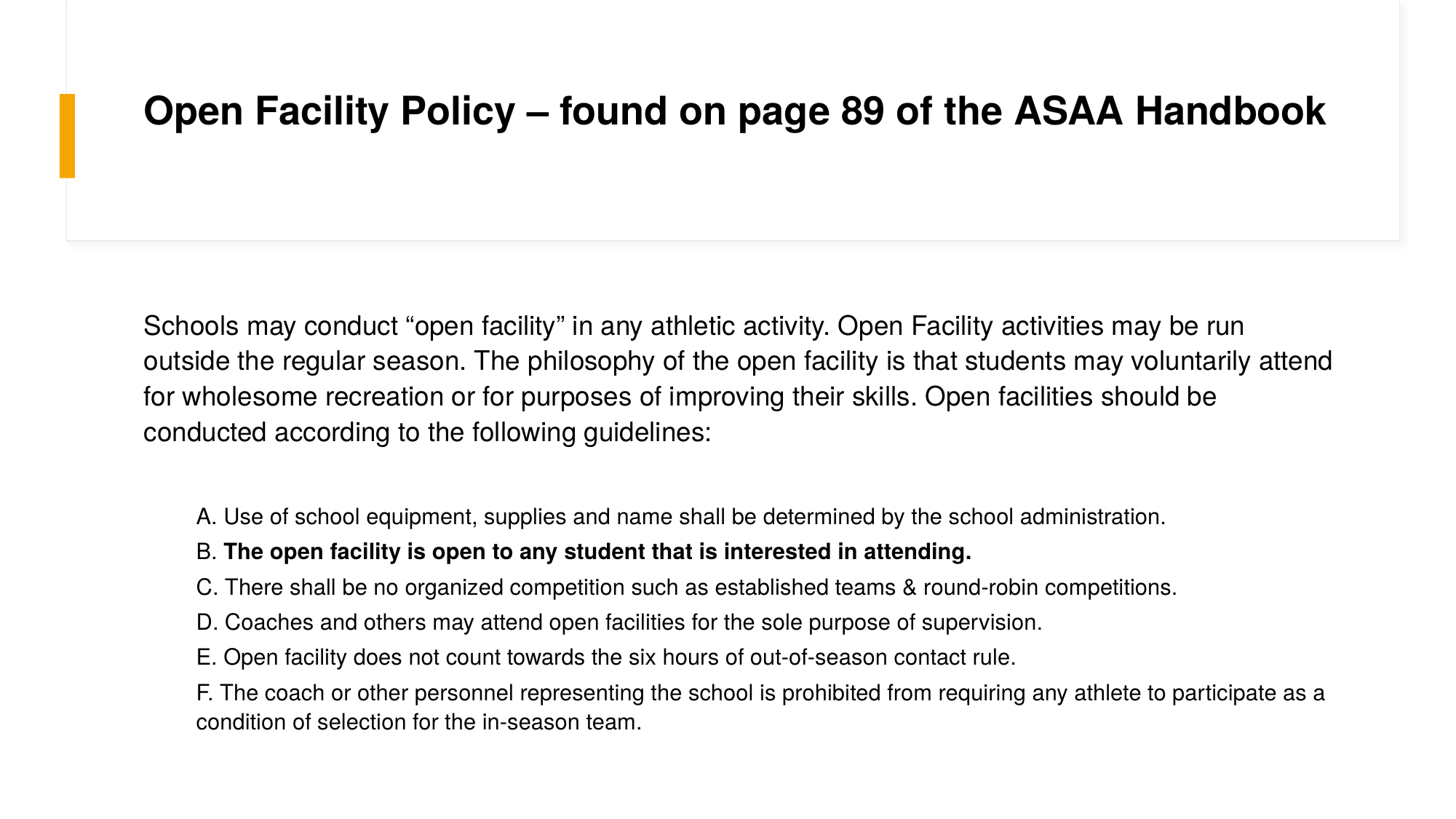

# Open Facility Policy – found on page 89 of the ASAA Handbook
Schools may conduct “open facility” in any athletic activity. Open Facility activities may be run outside the regular season. The philosophy of the open facility is that students may voluntarily attend for wholesome recreation or for purposes of improving their skills. Open facilities should be conducted according to the following guidelines:

A. Use of school equipment, supplies and name shall be determined by the school administration.
B. The open facility is open to any student that is interested in attending.
C. There shall be no organized competition such as established teams & round-robin competitions.
D. Coaches and others may attend open facilities for the sole purpose of supervision.
E. Open facility does not count towards the six hours of out-of-season contact rule.
F. The coach or other personnel representing the school is prohibited from requiring any athlete to participate as a condition of selection for the in-season team.